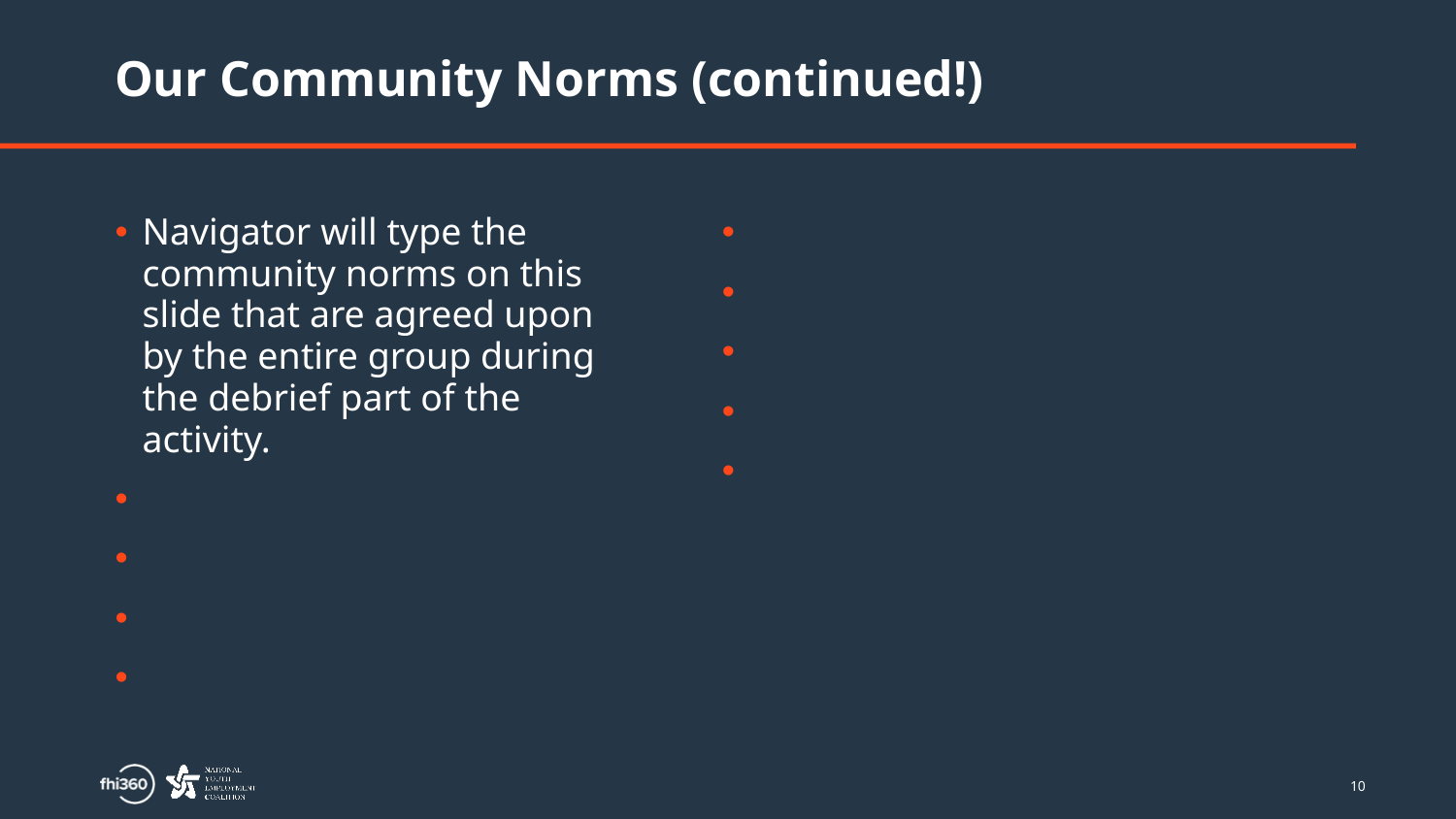

# Our Community Norms (continued!)
Navigator will type the community norms on this slide that are agreed upon by the entire group during the debrief part of the activity.